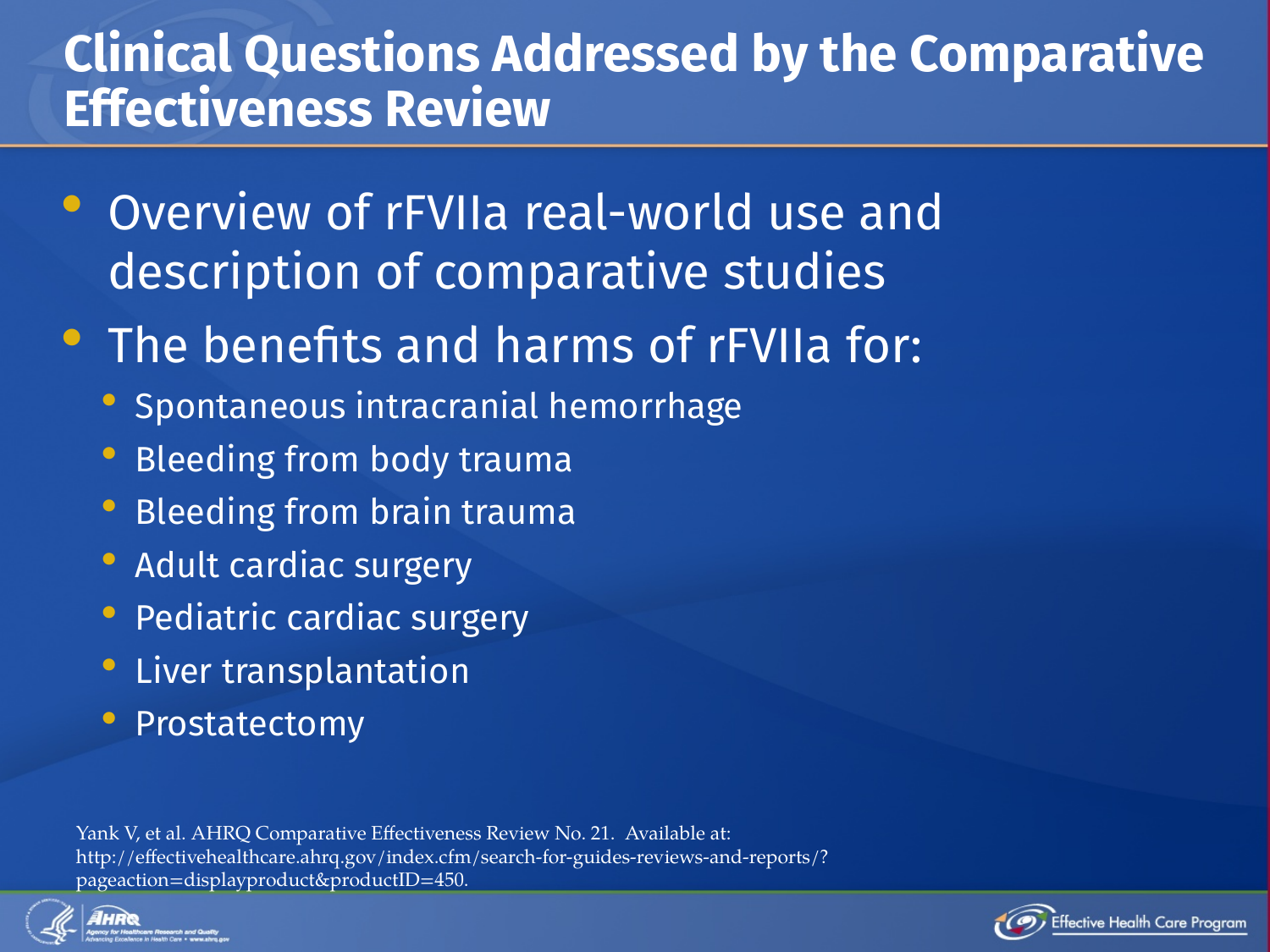

# Clinical Questions Addressed by the Comparative Effectiveness Review
Overview of rFVIIa real-world use and description of comparative studies
The benefits and harms of rFVIIa for:
Spontaneous intracranial hemorrhage
Bleeding from body trauma
Bleeding from brain trauma
Adult cardiac surgery
Pediatric cardiac surgery
Liver transplantation
Prostatectomy
Yank V, et al. AHRQ Comparative Effectiveness Review No. 21.  Available at:   http://effectivehealthcare.ahrq.gov/index.cfm/search-for-guides-reviews-and-reports/?pageaction=displayproduct&productID=450.